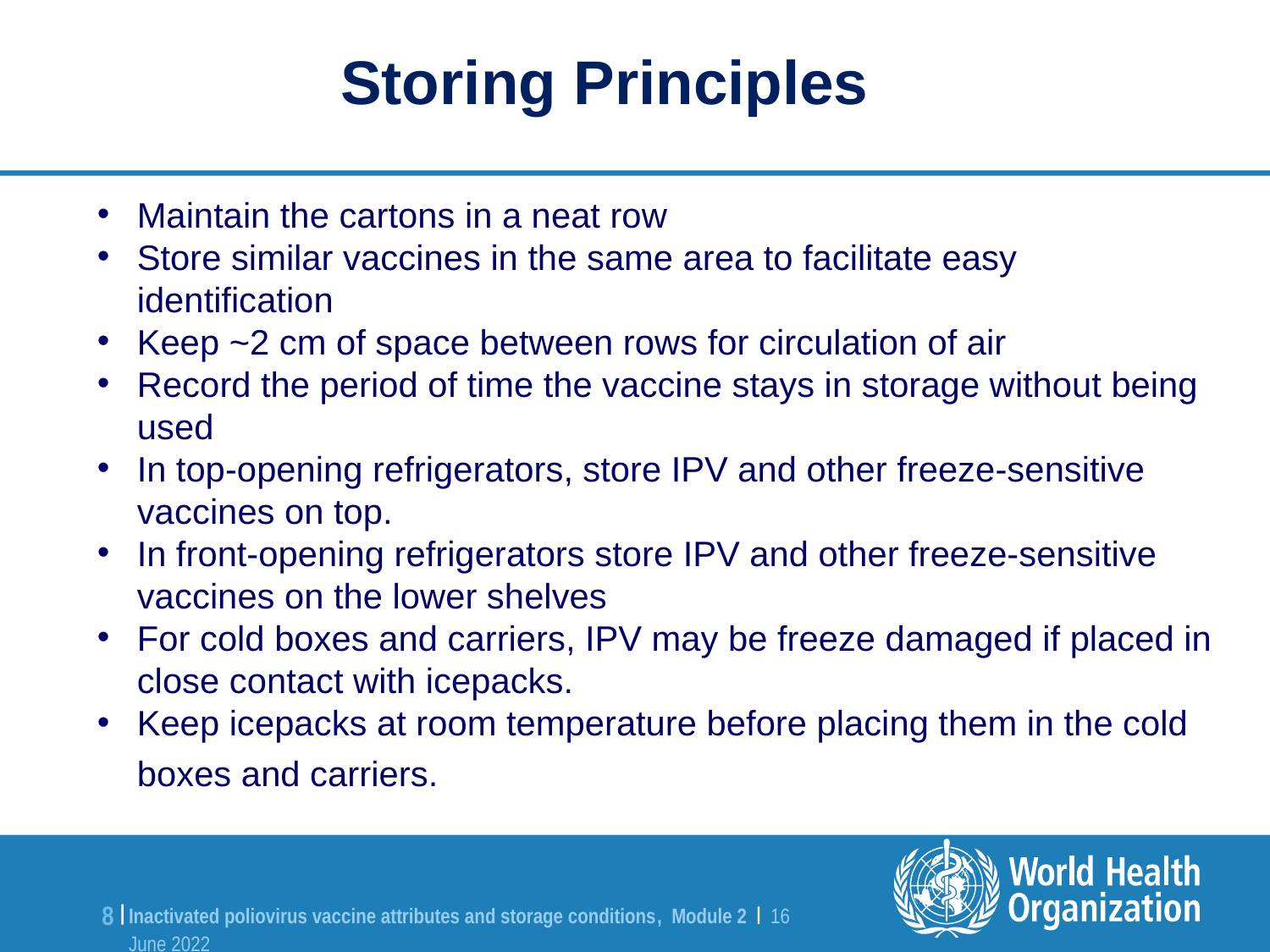

Storing Principles
Maintain the cartons in a neat row
Store similar vaccines in the same area to facilitate easy identification
Keep ~2 cm of space between rows for circulation of air
Record the period of time the vaccine stays in storage without being used
In top-opening refrigerators, store IPV and other freeze-sensitive vaccines on top.
In front-opening refrigerators store IPV and other freeze-sensitive vaccines on the lower shelves
For cold boxes and carriers, IPV may be freeze damaged if placed in close contact with icepacks.
Keep icepacks at room temperature before placing them in the cold boxes and carriers.